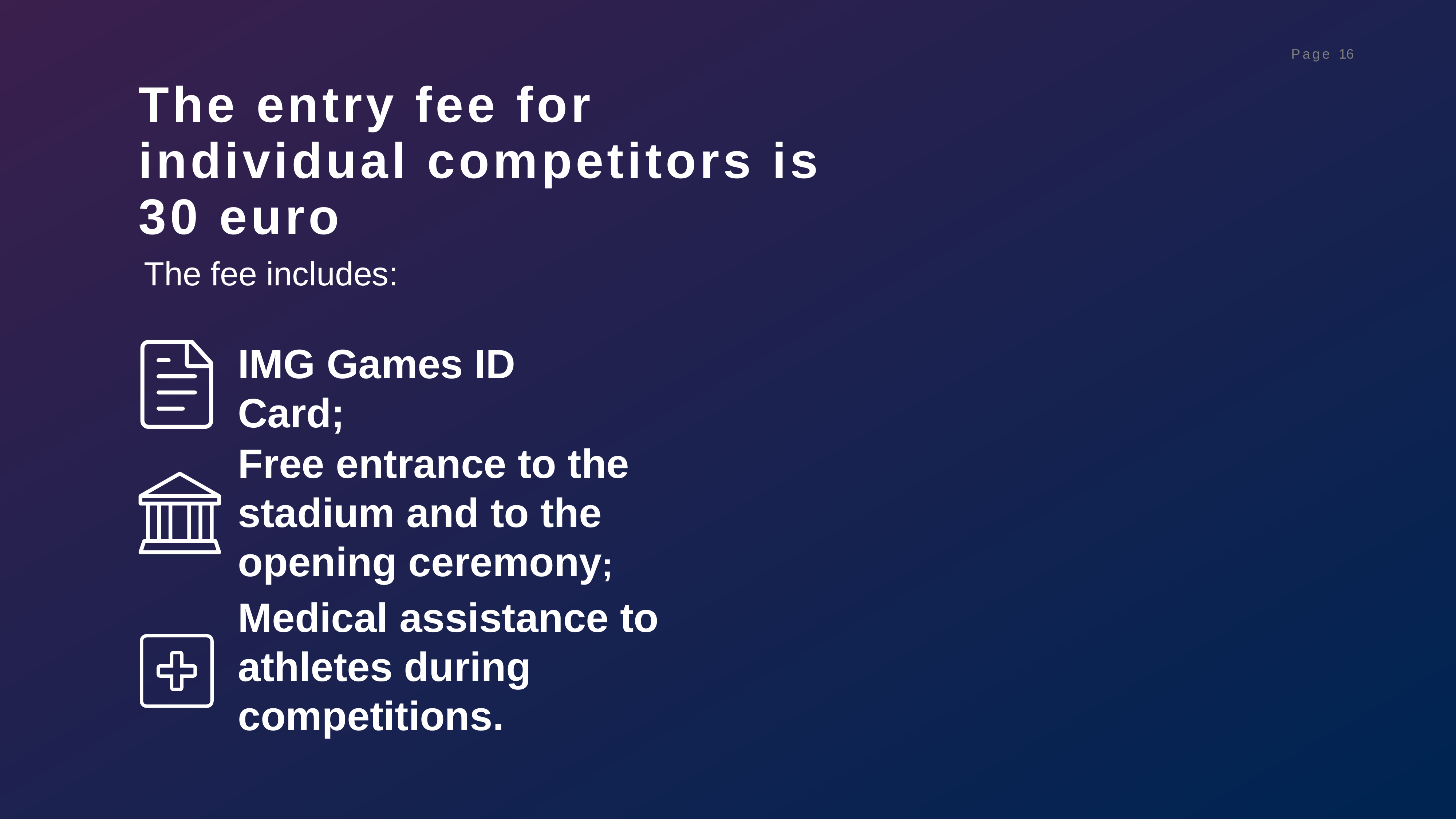

The entry fee for individual competitors is 30 euro
The fee includes:

IMG Games ID Card;
Free entrance to the stadium and to the opening ceremony;

Medical assistance to athletes during competitions.